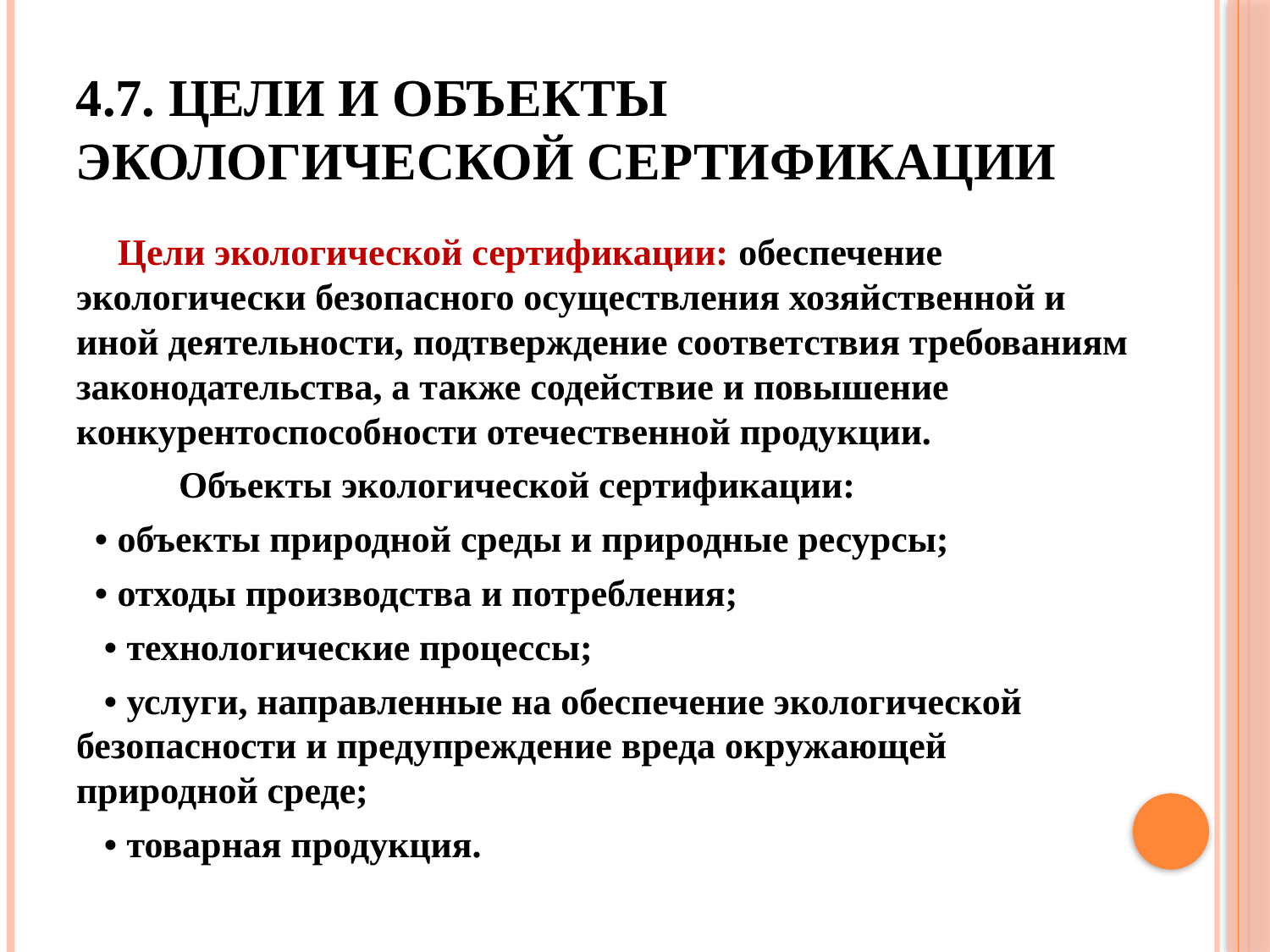

# 4.7. Цели и объекты экологической сертификации
    Цели экологической сертификации: обеспечение экологически безопасного осуществления хозяйственной и иной деятельности, подтверждение соответствия требованиям законодательства, а также содействие и повышение конкурентоспособности отечественной продукции.
           Объекты экологической сертификации:
  • объекты природной среды и природные ресурсы;
  • отходы производства и потребления;
   • технологические процессы;
   • услуги, направленные на обеспечение экологической безопасности и предупреждение вреда окружающей природной среде;
   • товарная продукция.